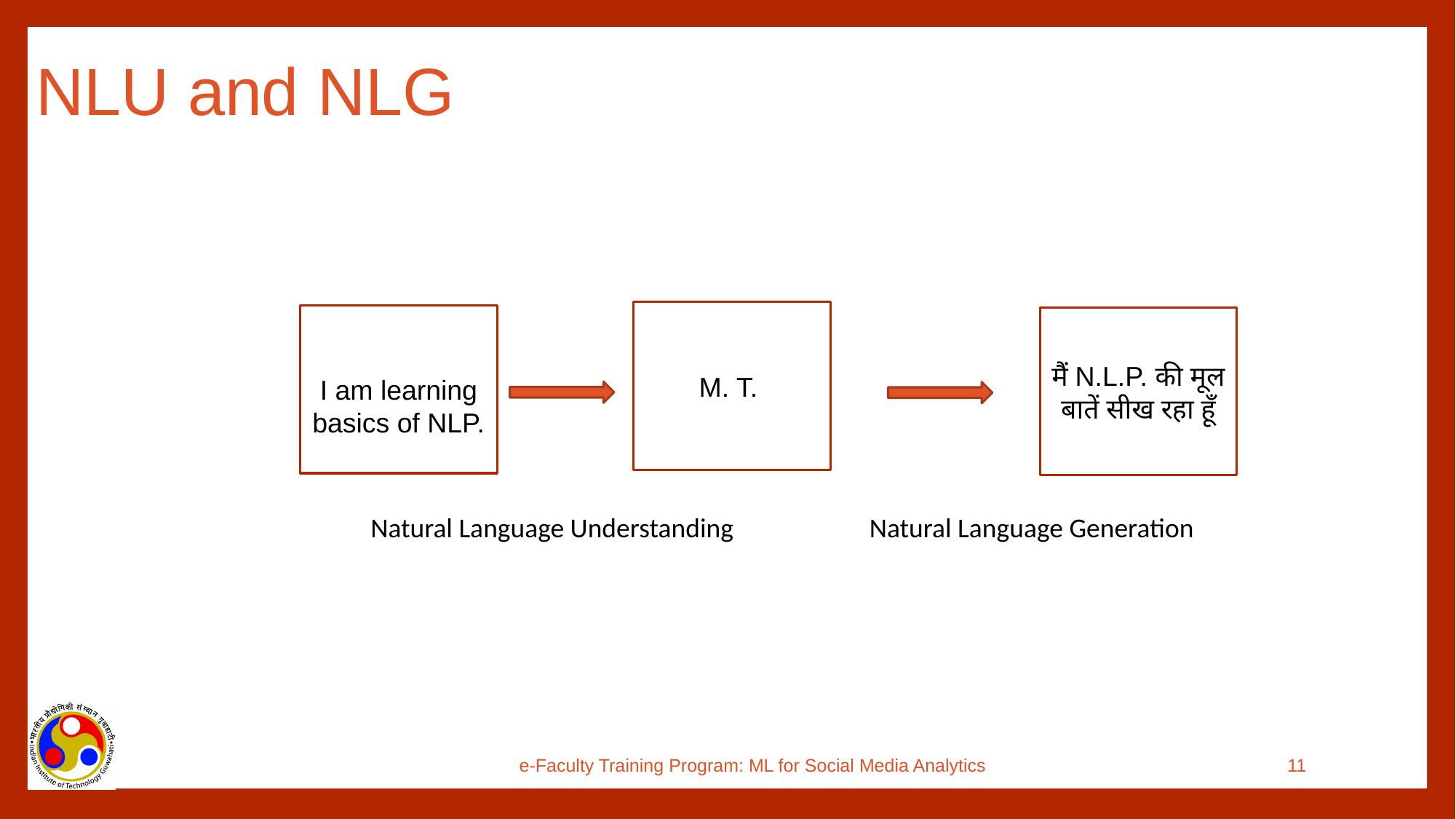

# NLU and NLG
M. T.

I am learning basics of NLP.
मैं N.L.P. की मूल बातें सीख रहा हूँ

Natural Language Understanding
Natural Language Generation
e-Faculty Training Program: ML for Social Media Analytics
11